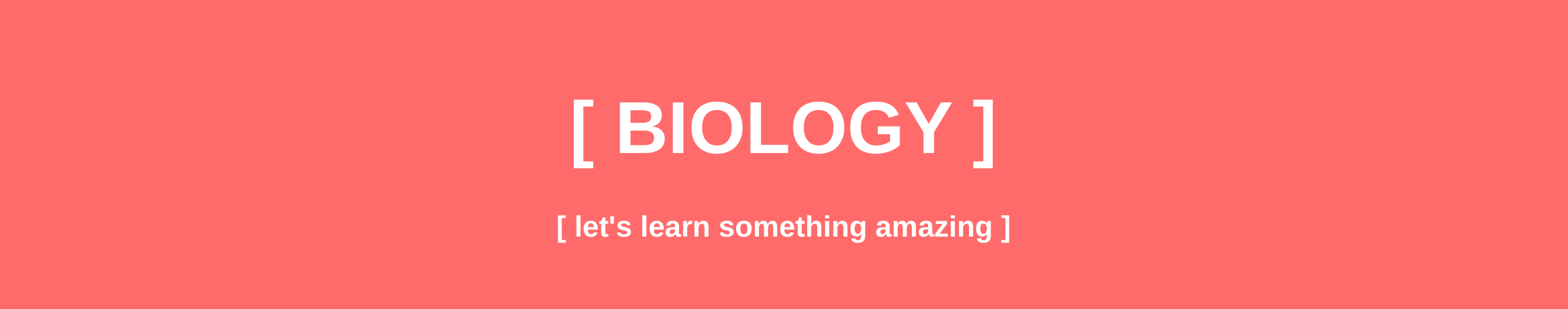

[ BIOLOGY ]
[ let's learn something amazing ]